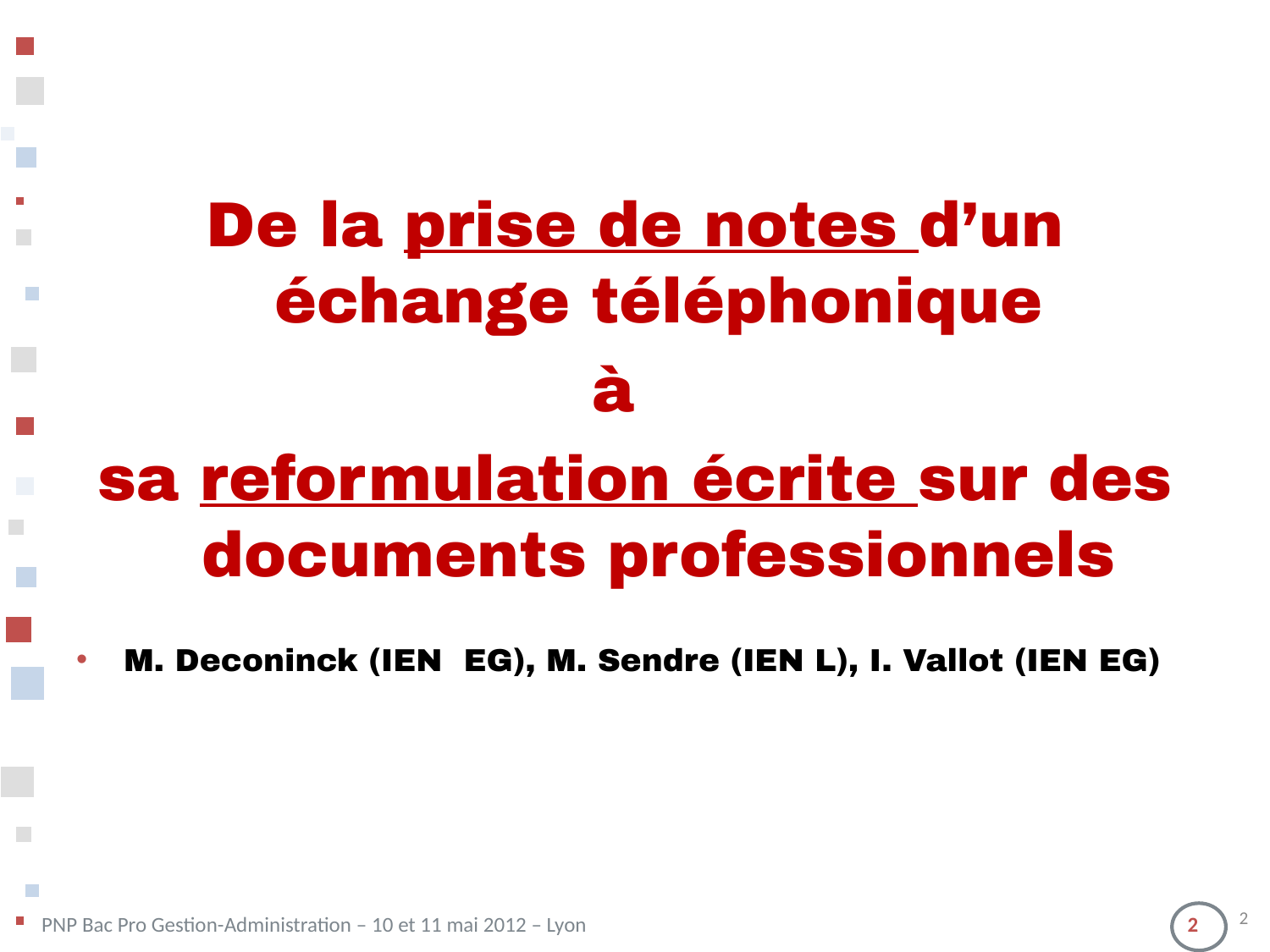

De la prise de notes d’un échange téléphonique
à
sa reformulation écrite sur des documents professionnels

M. Deconinck (IEN  EG), M. Sendre (IEN L), I. Vallot (IEN EG)
2